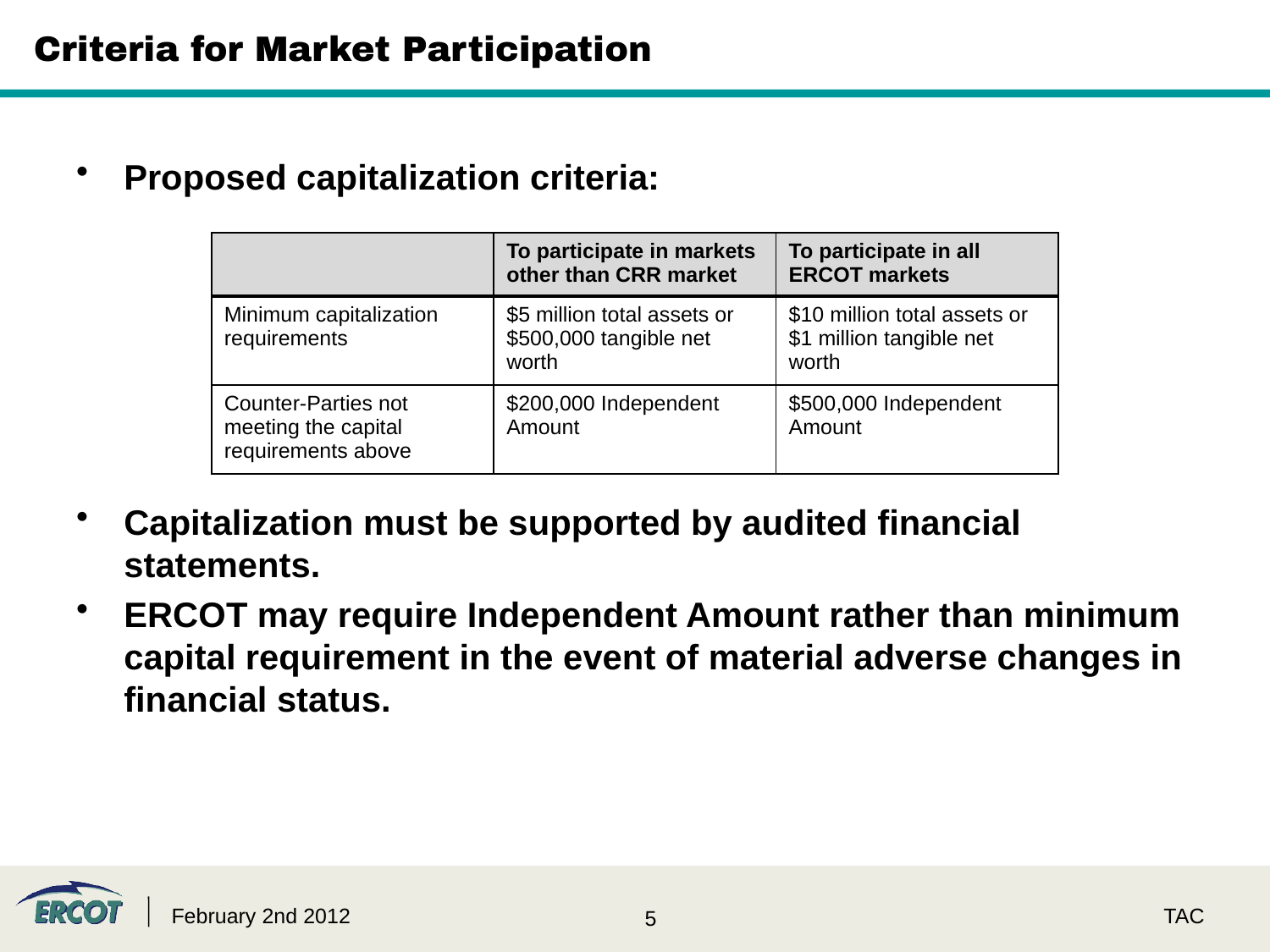

# Criteria for Market Participation
Proposed capitalization criteria:

Capitalization must be supported by audited financial statements.
ERCOT may require Independent Amount rather than minimum capital requirement in the event of material adverse changes in financial status.
|  | To participate in markets other than CRR market | To participate in all ERCOT markets |
| --- | --- | --- |
| Minimum capitalization requirements | $5 million total assets or $500,000 tangible net worth | $10 million total assets or $1 million tangible net worth |
| Counter-Parties not meeting the capital requirements above | $200,000 Independent Amount | $500,000 Independent Amount |
February 2nd 2012
TAC